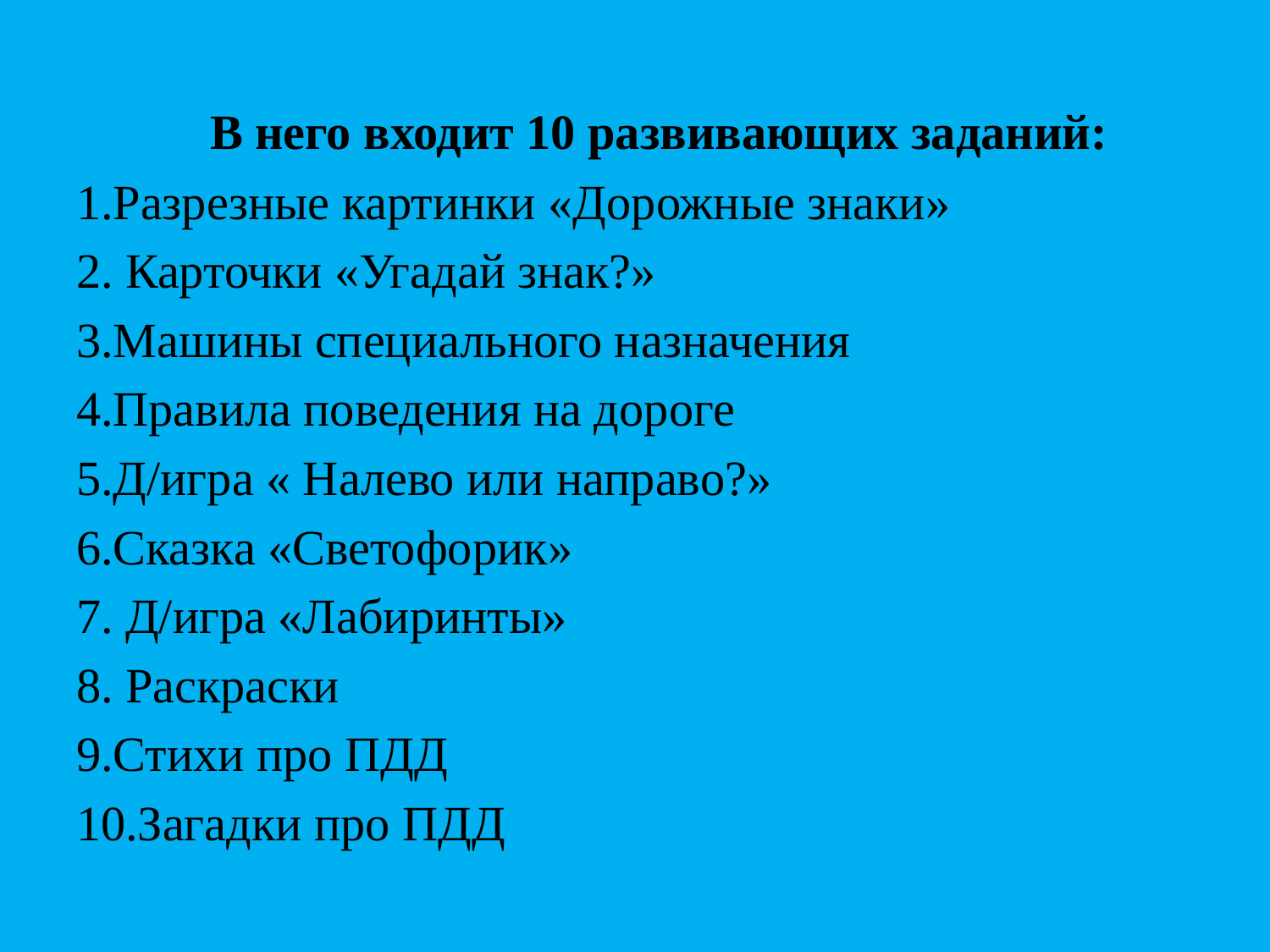

В него входит 10 развивающих заданий:
1.Разрезные картинки «Дорожные знаки»
2. Карточки «Угадай знак?»
3.Машины специального назначения
4.Правила поведения на дороге
5.Д/игра « Налево или направо?»
6.Сказка «Светофорик»
7. Д/игра «Лабиринты»
8. Раскраски
9.Стихи про ПДД
10.Загадки про ПДД